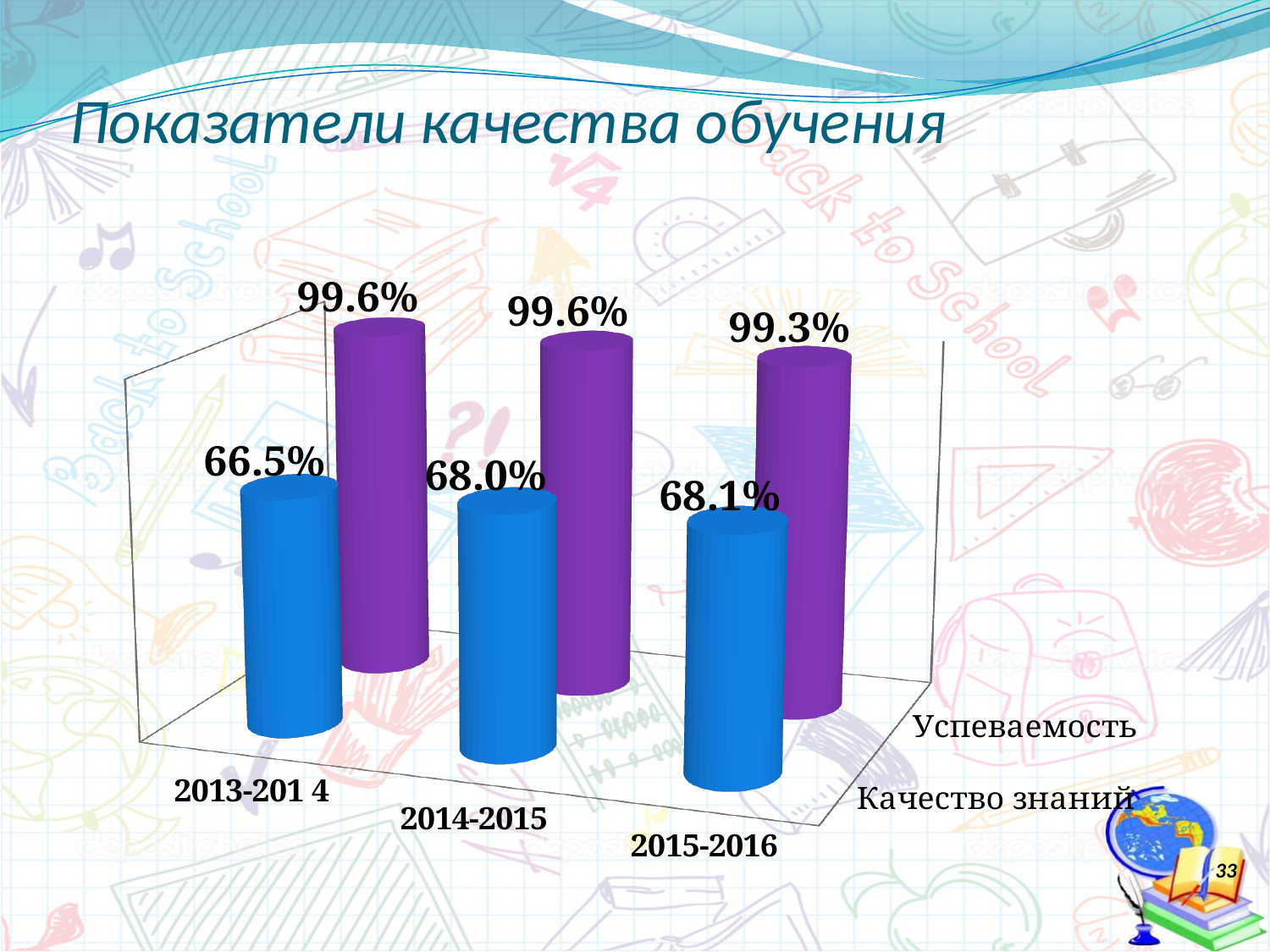

# Показатели качества обучения

[unsupported chart]

33